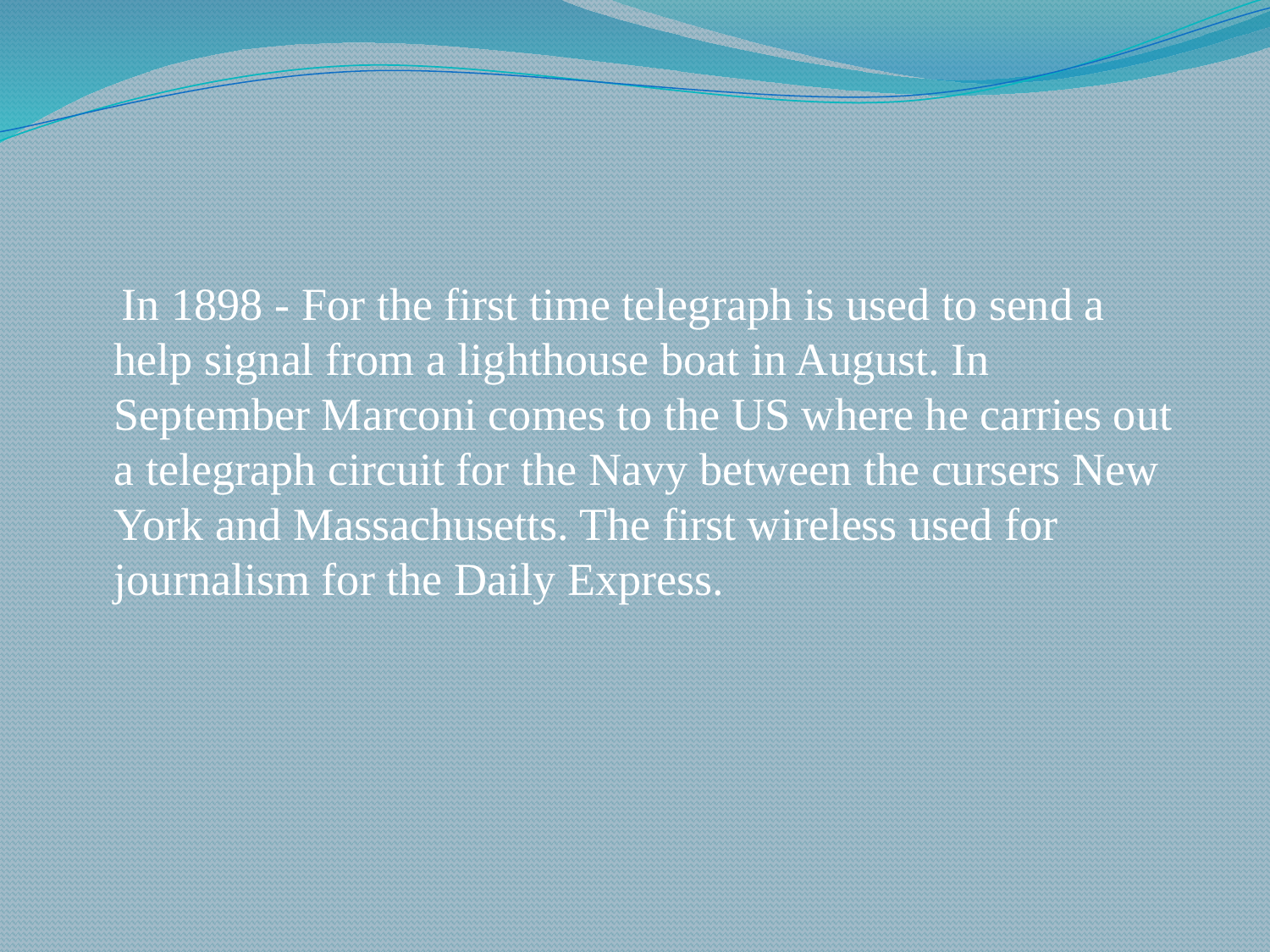

#
    In 1898 - For the first time telegraph is used to send a help signal from a lighthouse boat in August. In September Marconi comes to the US where he carries out a telegraph circuit for the Navy between the cursers New York and Massachusetts. The first wireless used for journalism for the Daily Express.